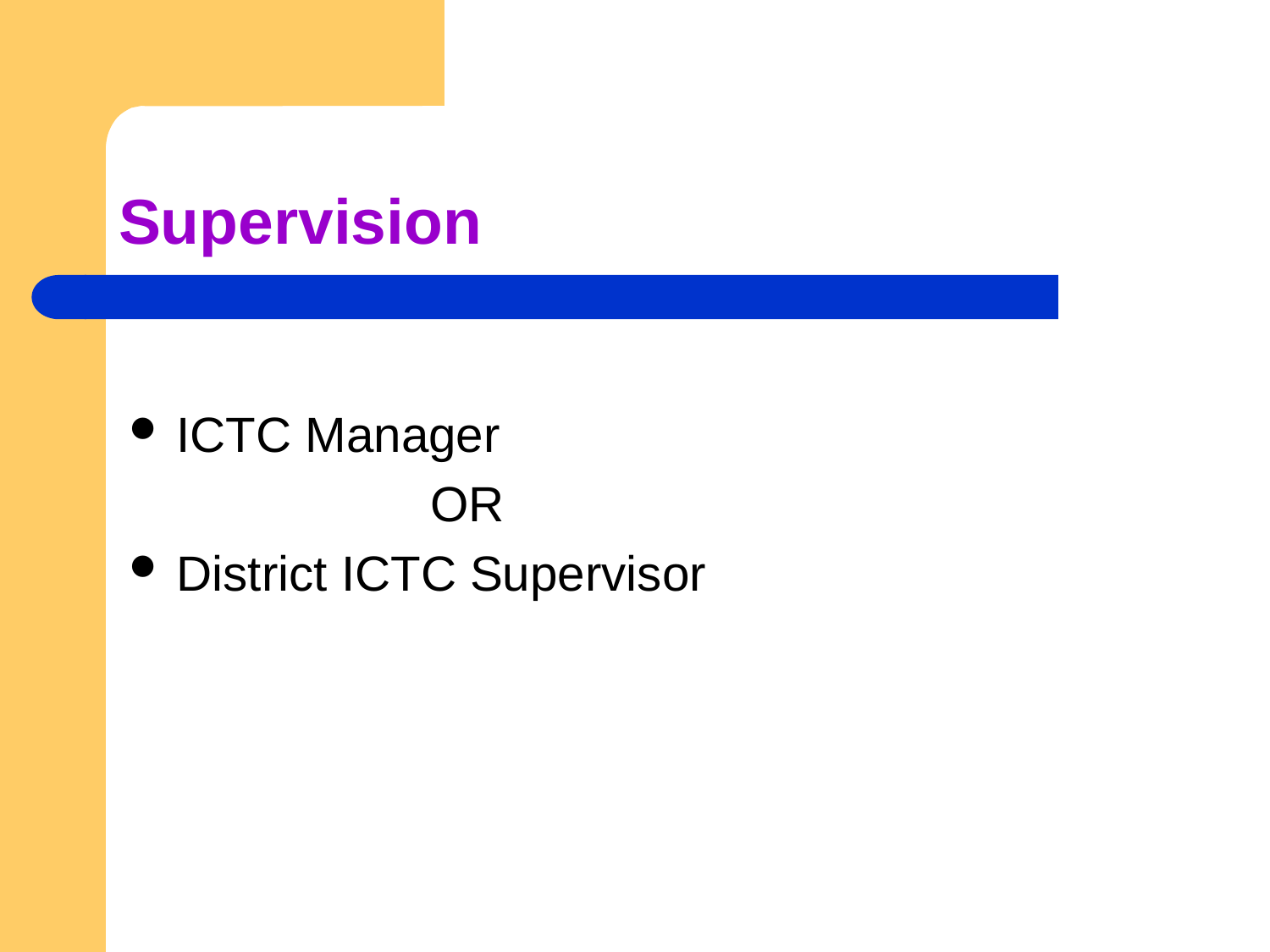

# Supervision

ICTC Manager
			OR
District ICTC Supervisor